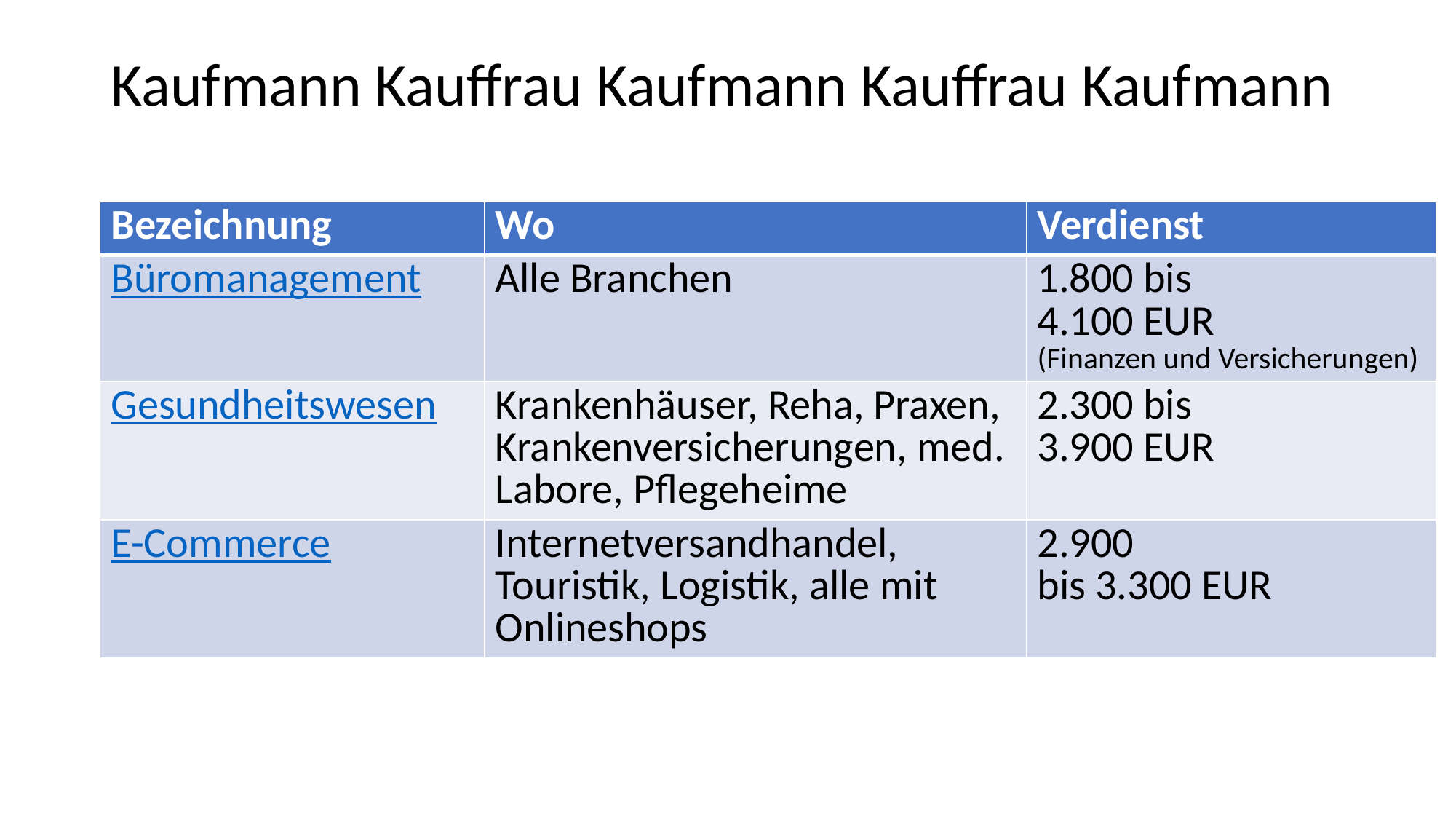

# Kaufmann Kauffrau Kaufmann Kauffrau Kaufmann
| Bezeichnung | Wo | Verdienst |
| --- | --- | --- |
| Büromanagement | Alle Branchen | 1.800 bis 4.100 EUR (Finanzen und Versicherungen) |
| Gesundheitswesen | Krankenhäuser, Reha, Praxen, Krankenversicherungen, med. Labore, Pflegeheime | 2.300 bis 3.900 EUR |
| E-Commerce | Internetversandhandel, Touristik, Logistik, alle mit Onlineshops | 2.900 bis 3.300 EUR |